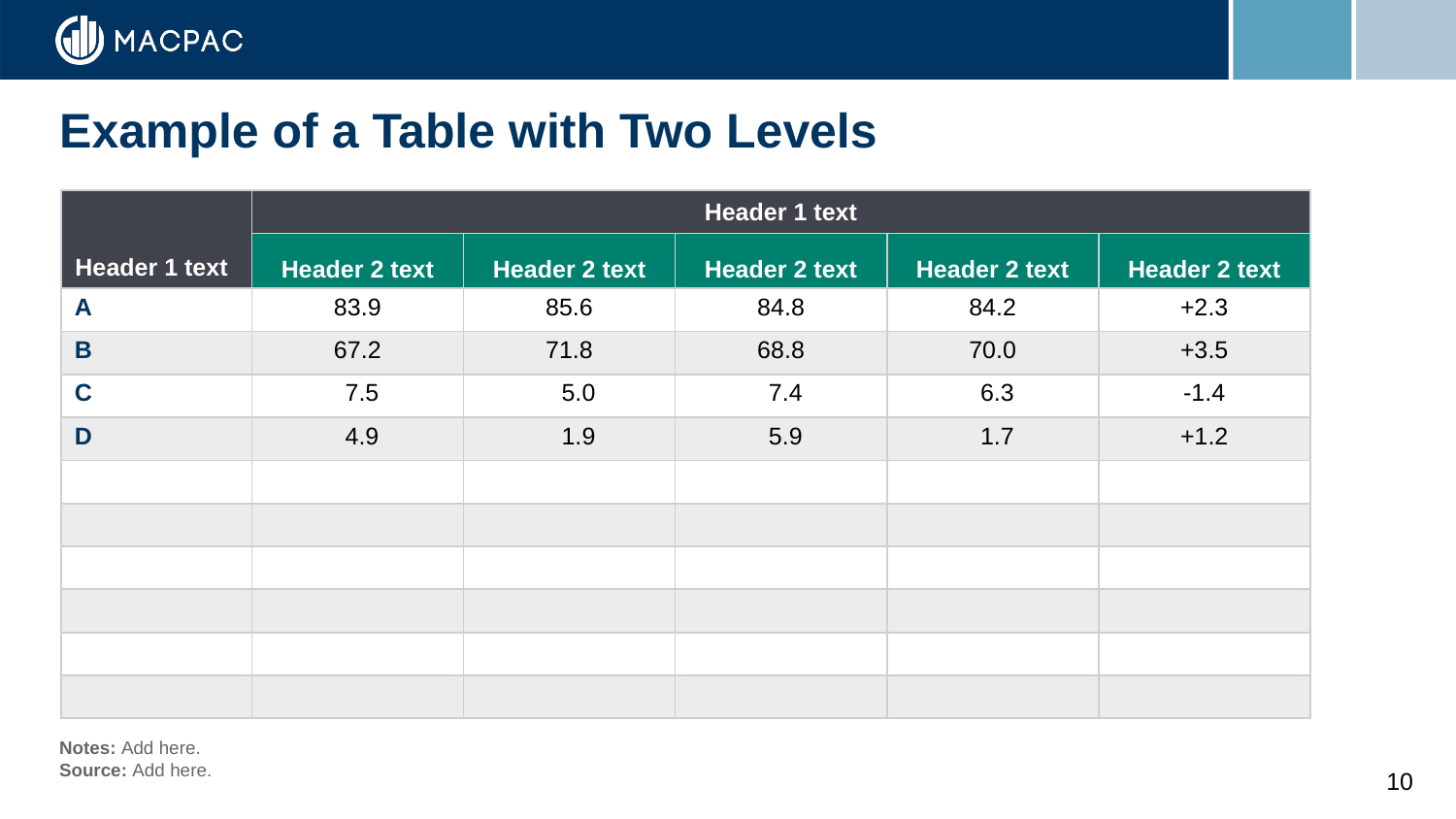

# Example of a Table with Two Levels
| Header 1 text | Header 1 text |  |  |  |  |
| --- | --- | --- | --- | --- | --- |
|  | Header 2 text | Header 2 text | Header 2 text | Header 2 text | Header 2 text |
| A | 83.9 | 85.6 | 84.8 | 84.2 | +2.3 |
| B | 67.2 | 71.8 | 68.8 | 70.0 | +3.5 |
| C | 7.5 | 5.0 | 7.4 | 6.3 | -1.4 |
| D | 4.9 | 1.9 | 5.9 | 1.7 | +1.2 |
|  |  |  |  |  |  |
|  |  |  |  |  |  |
|  |  |  |  |  |  |
|  |  |  |  |  |  |
|  |  |  |  |  |  |
|  |  |  |  |  |  |
Notes: Add here.
Source: Add here.
10